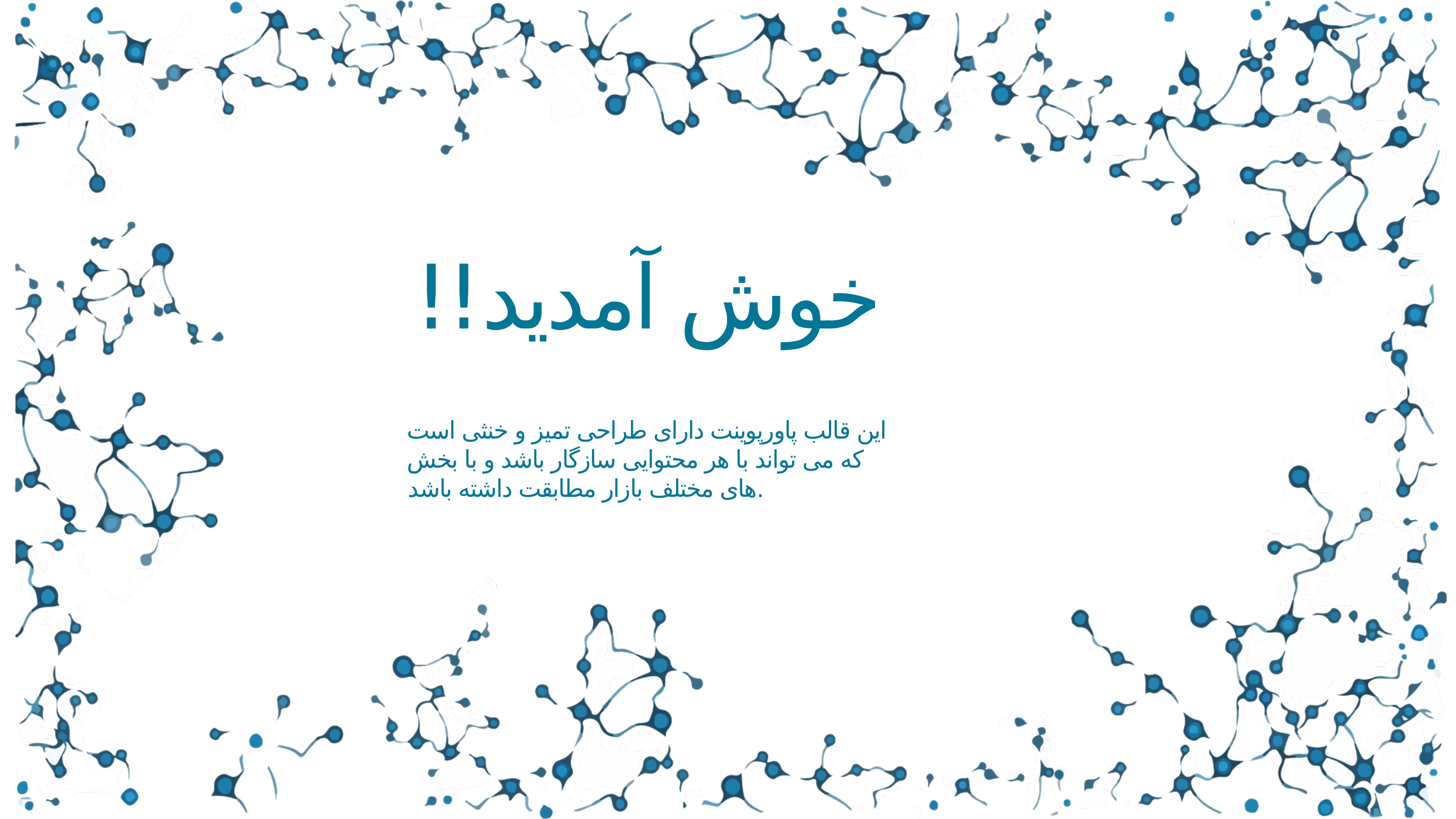

خوش آمدید!!
Your Text  Here
This PowerPoint Template has clean and neutral design that can be adapted to any content and meets various market segments.
این قالب پاورپوینت دارای طراحی تمیز و خنثی است که می تواند با هر محتوایی سازگار باشد و با بخش های مختلف بازار مطابقت داشته باشد.